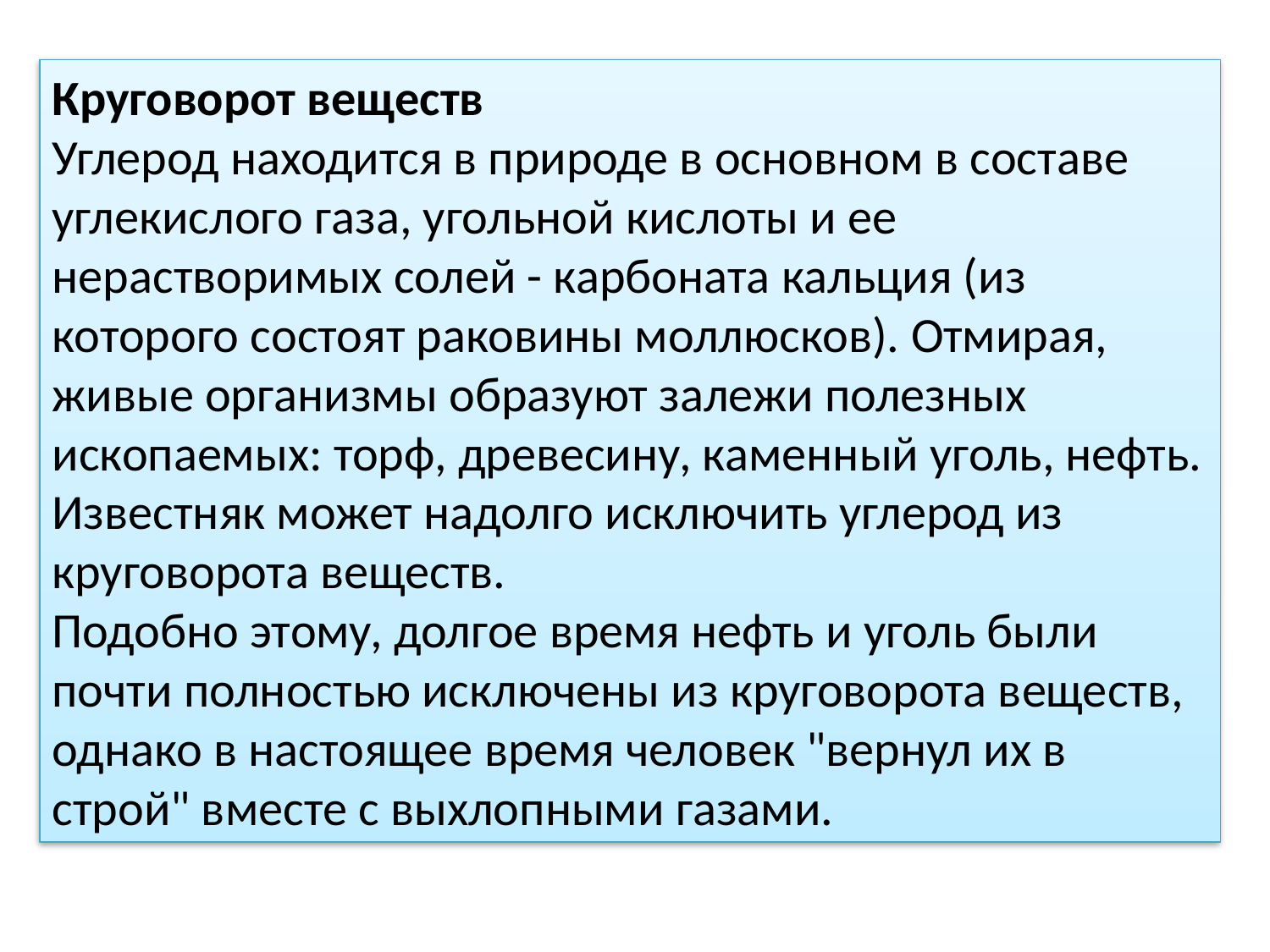

Круговорот веществ
Углерод находится в природе в основном в составе углекислого газа, угольной кислоты и ее нерастворимых солей - карбоната кальция (из которого состоят раковины моллюсков). Отмирая, живые организмы образуют залежи полезных ископаемых: торф, древесину, каменный уголь, нефть. Известняк может надолго исключить углерод из круговорота веществ.
Подобно этому, долгое время нефть и уголь были почти полностью исключены из круговорота веществ, однако в настоящее время человек "вернул их в строй" вместе с выхлопными газами.